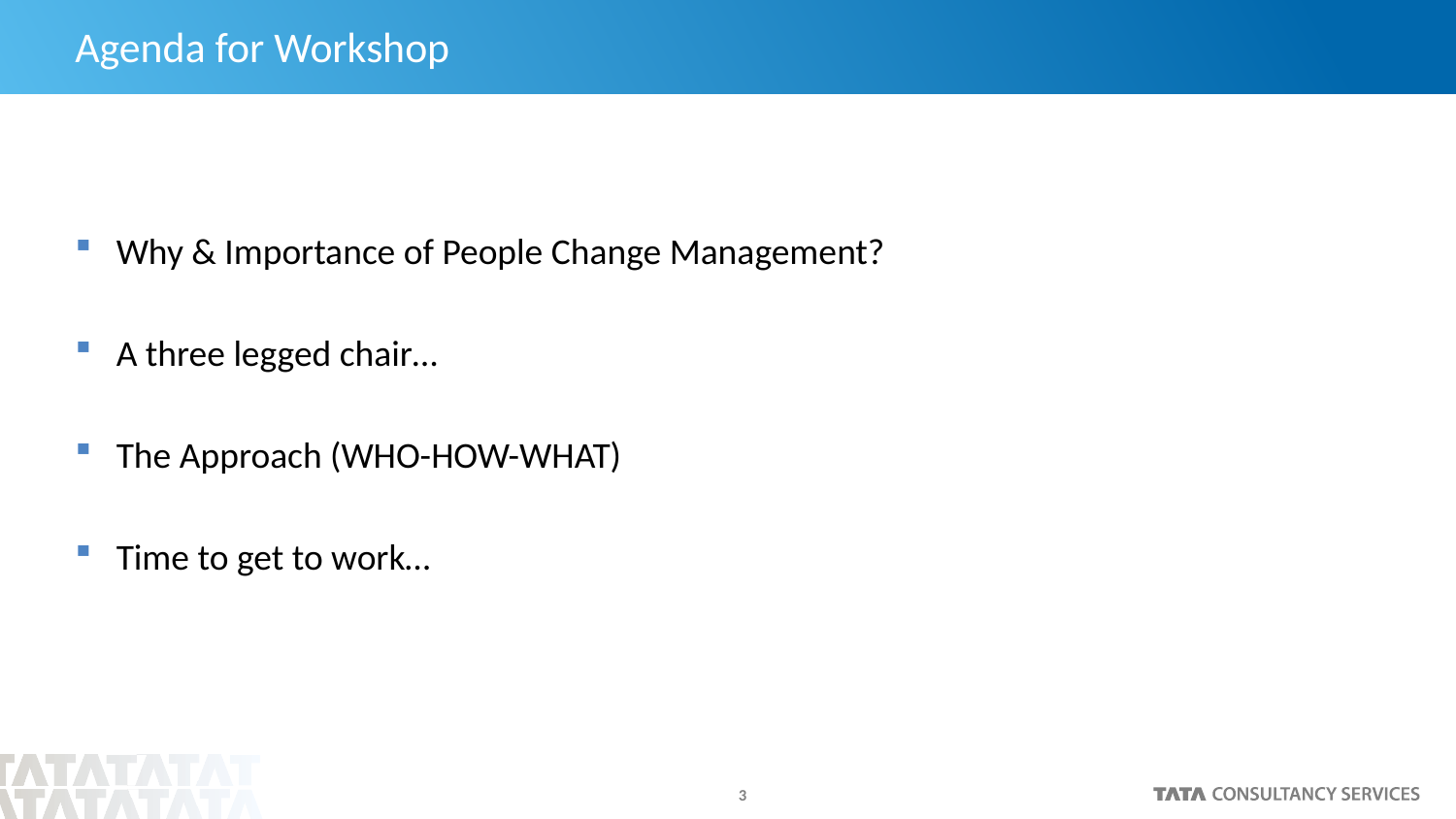

# Agenda for Workshop
Why & Importance of People Change Management?

A three legged chair…

The Approach (WHO-HOW-WHAT)

Time to get to work…